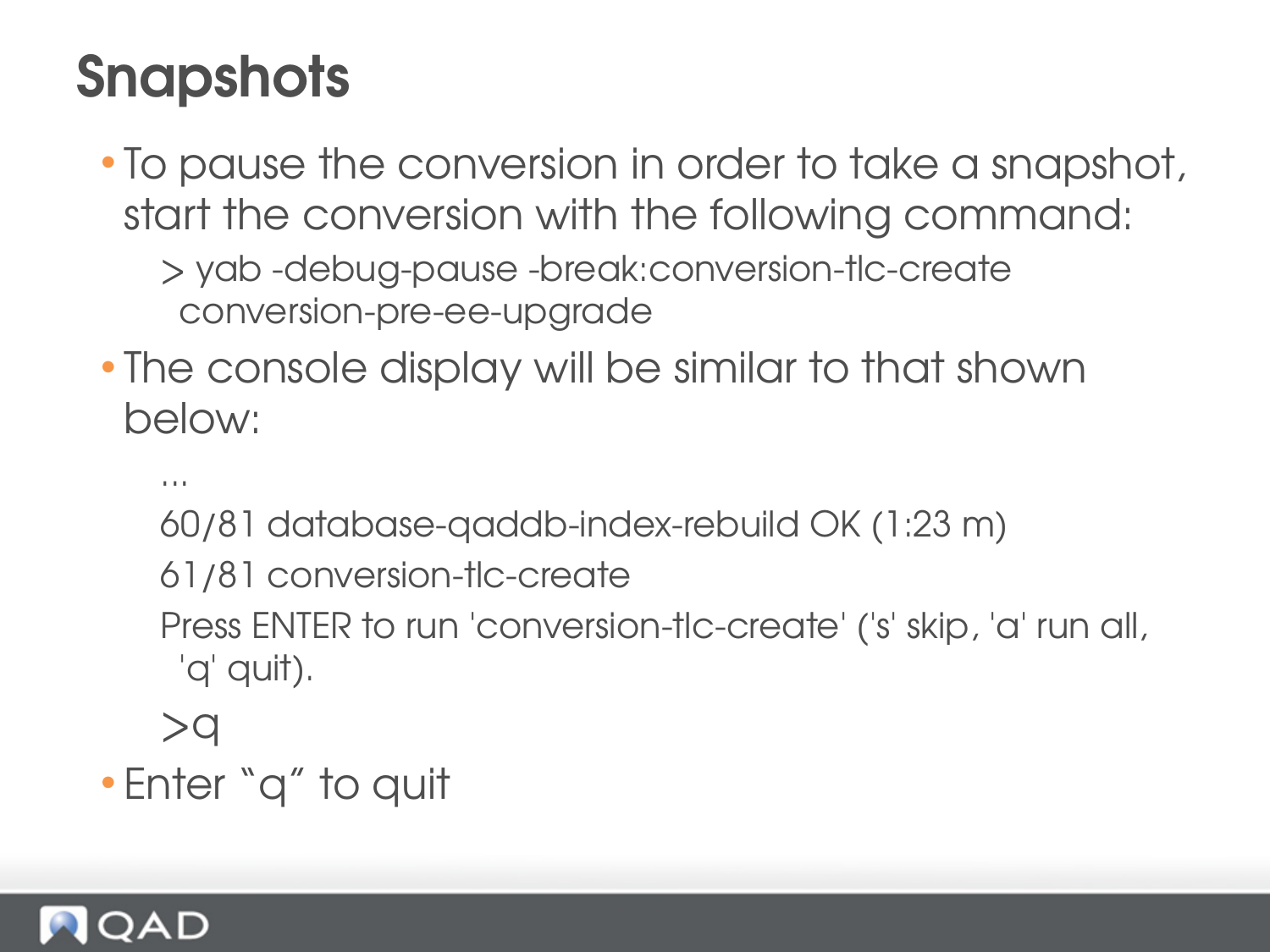

# Snapshots
To pause the conversion in order to take a snapshot, start the conversion with the following command:
> yab -debug-pause -break:conversion-tlc-create conversion-pre-ee-upgrade
The console display will be similar to that shown below:
...
60/81 database-qaddb-index-rebuild OK (1:23 m)
61/81 conversion-tlc-create
Press ENTER to run 'conversion-tlc-create' ('s' skip, 'a' run all, 'q' quit).
>q
Enter “q” to quit